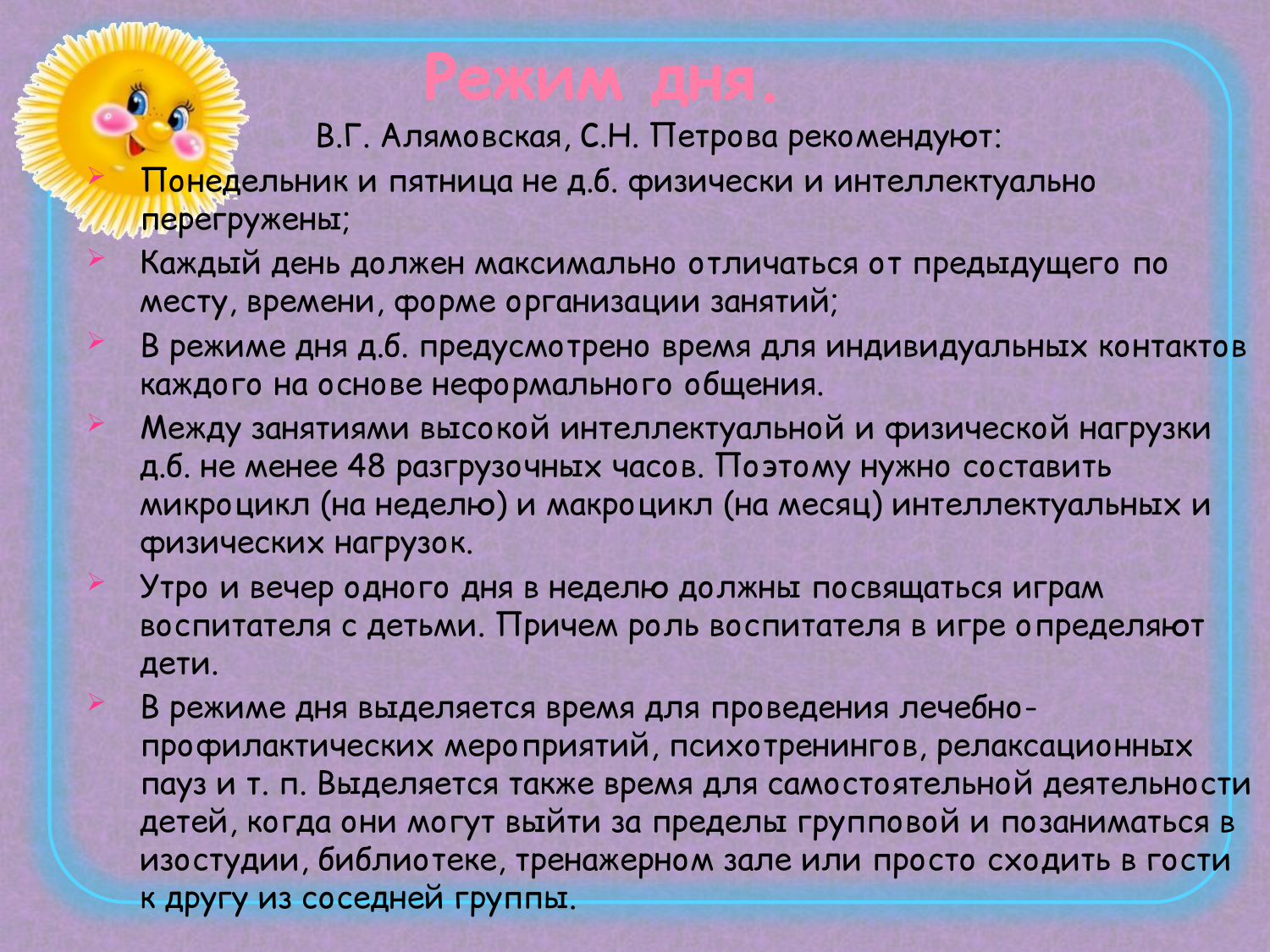

Режим дня.
                        В.Г. Алямовская, С.Н. Петрова рекомендуют:
Понедельник и пятница не д.б. физически и интеллектуально перегружены;
Каждый день должен максимально отличаться от предыдущего по месту, времени, форме организации занятий;
В режиме дня д.б. предусмотрено время для индивидуальных контактов каждого на основе неформального общения.
Между занятиями высокой интеллектуальной и физической нагрузки д.б. не менее 48 разгрузочных часов. Поэтому нужно составить микроцикл (на неделю) и макроцикл (на месяц) интеллектуальных и физических нагрузок.
Утро и вечер одного дня в неделю должны посвящаться играм воспитателя с детьми. Причем роль воспитателя в игре определяют дети.
В режиме дня выделяется время для проведения лечебно-профилактических мероприятий, психотренингов, релаксационных пауз и т. п. Выделяется также время для самостоятельной деятельности детей, когда они могут выйти за пределы групповой и позаниматься в изостудии, библиотеке, тренажерном зале или просто сходить в гости к другу из соседней группы.